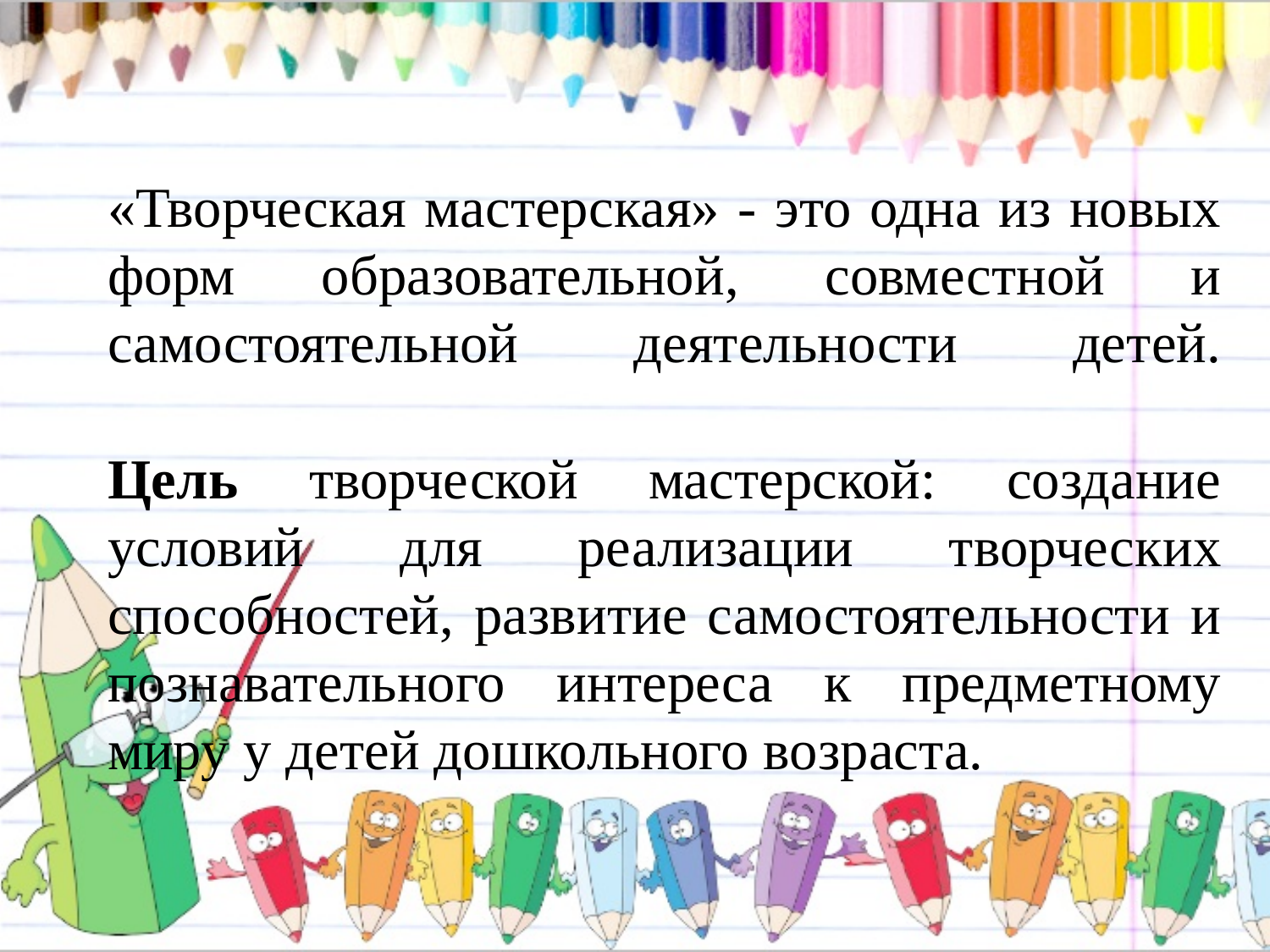

# «Творческая мастерская» - это одна из новых форм образовательной, совместной и самостоятельной деятельности детей. Цель творческой мастерской: создание условий для реализации творческих способностей, развитие самостоятельности и познавательного интереса к предметному миру у детей дошкольного возраста.